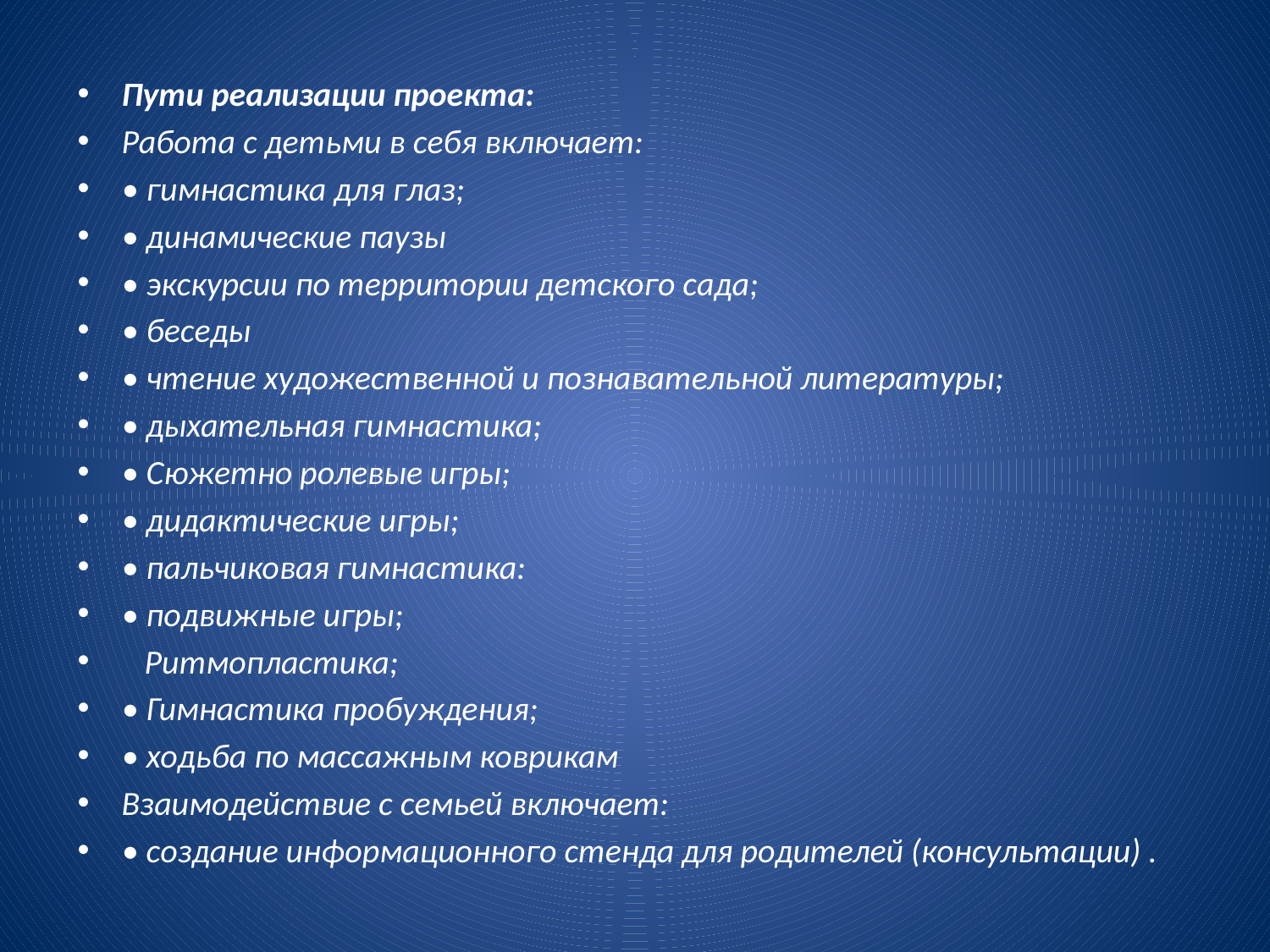

Пути реализации проекта:
Работа с детьми в себя включает:
• гимнастика для глаз;
• динамические паузы
• экскурсии по территории детского сада;
• беседы
• чтение художественной и познавательной литературы;
• дыхательная гимнастика;
• Сюжетно ролевые игры;
• дидактические игры;
• пальчиковая гимнастика:
• подвижные игры;
   Ритмопластика;
• Гимнастика пробуждения;
• ходьба по массажным коврикам
Взаимодействие с семьей включает:
• создание информационного стенда для родителей (консультации) .